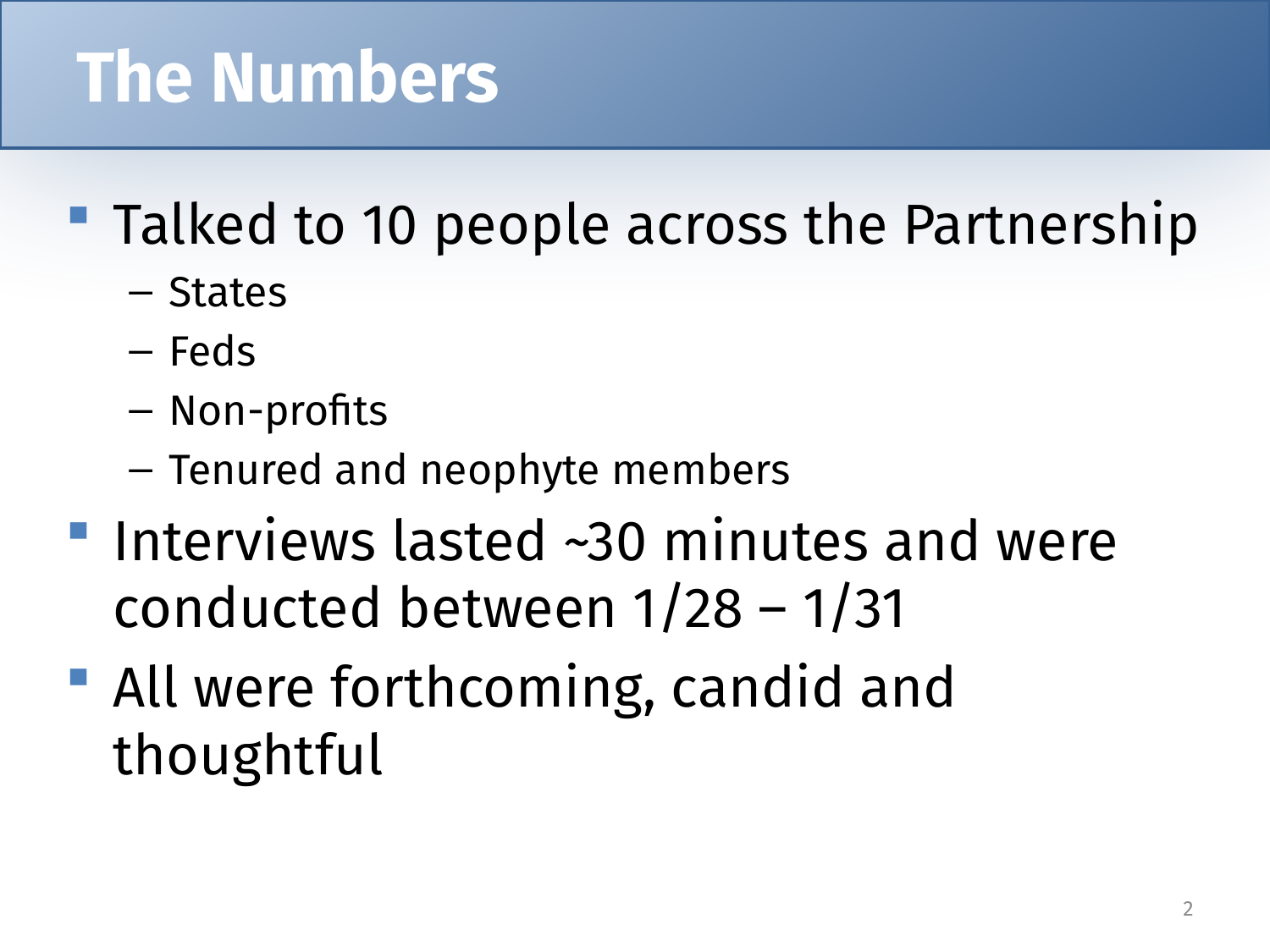

# The Numbers
Talked to 10 people across the Partnership
States
Feds
Non-profits
Tenured and neophyte members
Interviews lasted ~30 minutes and were conducted between 1/28 – 1/31
All were forthcoming, candid and thoughtful

2